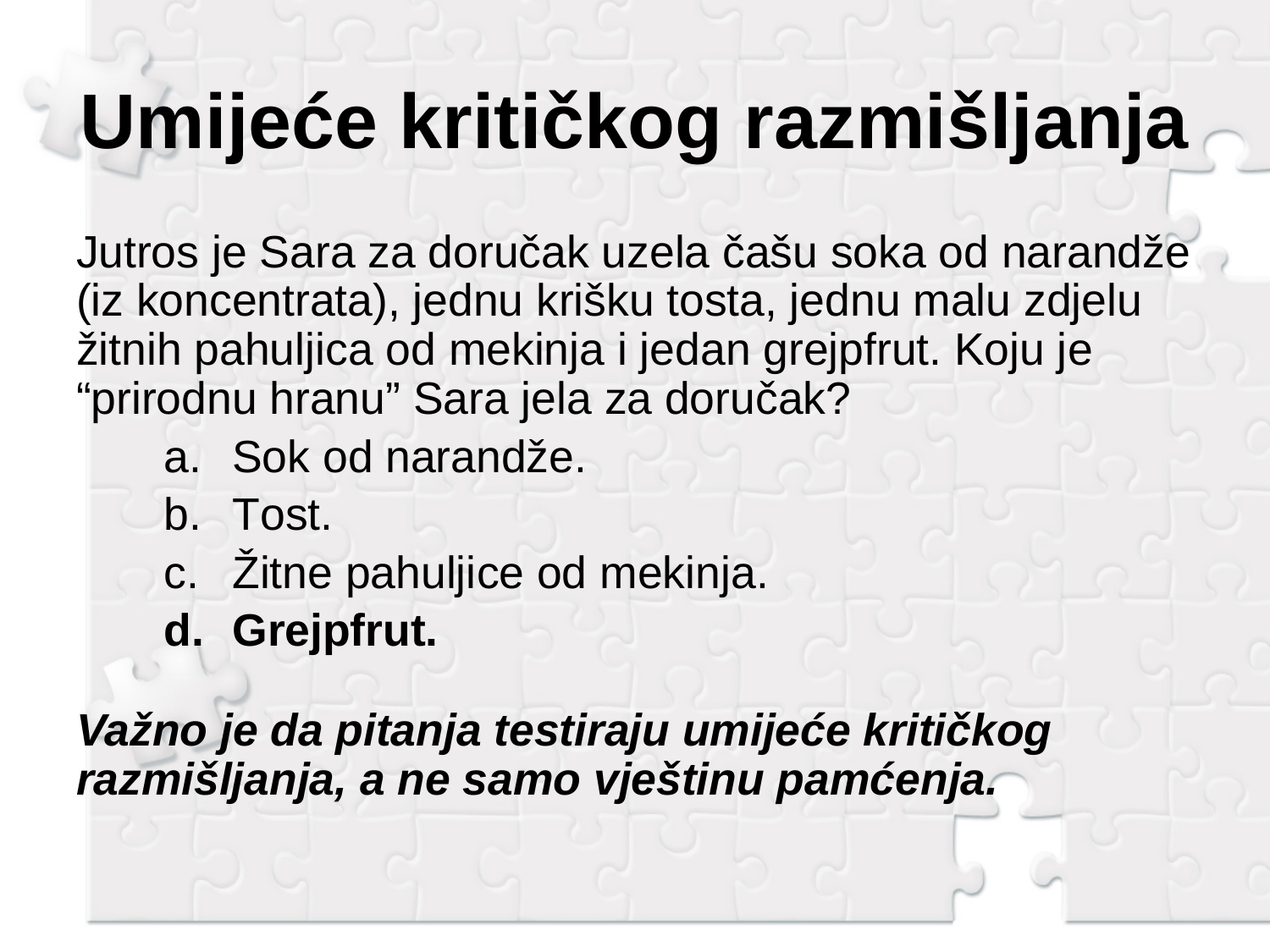

# Umijeće kritičkog razmišljanja
Jutros je Sara za doručak uzela čašu soka od narandže (iz koncentrata), jednu krišku tosta, jednu malu zdjelu žitnih pahuljica od mekinja i jedan grejpfrut. Koju je “prirodnu hranu” Sara jela za doručak?
Sok od narandže.
Tost.
Žitne pahuljice od mekinja.
Grejpfrut.

Važno je da pitanja testiraju umijeće kritičkog razmišljanja, a ne samo vještinu pamćenja.